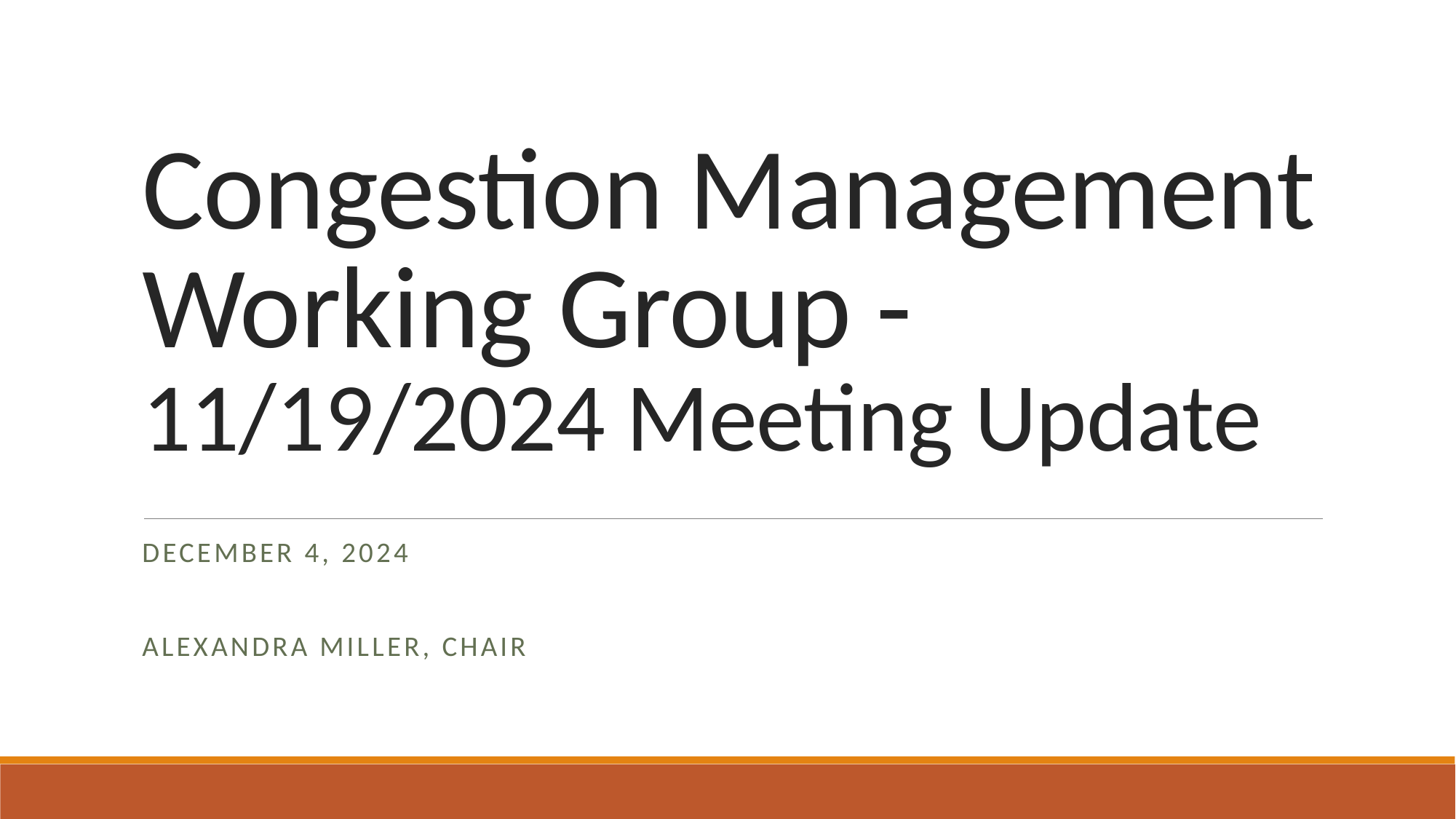

# Congestion Management Working Group - 11/19/2024 Meeting Update
december 4, 2024

Alexandra miller, chair